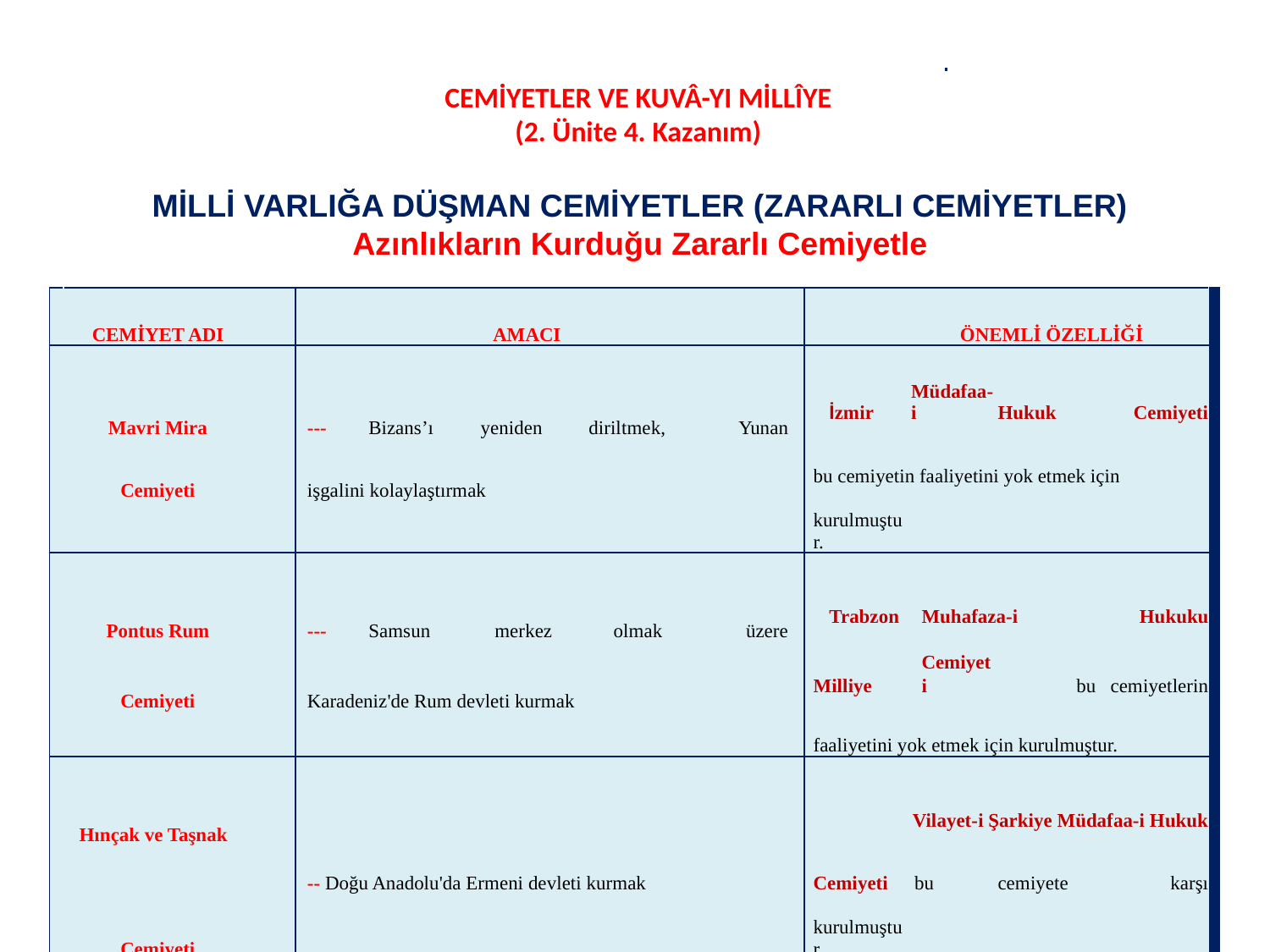

# CEMİYETLER VE KUVÂ-YI MİLLÎYE (2. Ünite 4. Kazanım)

MİLLİ VARLIĞA DÜŞMAN CEMİYETLER (ZARARLI CEMİYETLER)
Azınlıkların Kurduğu Zararlı Cemiyetle

|  |  | CEMİYET ADI |  |  |  |  | AMACI |  |  |  |  |  |  |  |  |  | ÖNEMLİ ÖZELLİĞİ |  |  |  |  |
| --- | --- | --- | --- | --- | --- | --- | --- | --- | --- | --- | --- | --- | --- | --- | --- | --- | --- | --- | --- | --- | --- |
|  |  |  |  |  |  |  |  |  |  |  |  |  |  |  |  |  |  |  |  |  |  |
|  |  | Mavri Mira |  |  | --- | Bizans’ı | yeniden |  |  |  | diriltmek, |  | Yunan |  |  | İzmir | Müdafaa-i |  | Hukuk | Cemiyeti |  |
|  |  |  |  |  |  |  |  |  |  |  |  |  |  |  |  |  |  |  |  |  |  |
|  |  |  |  |  |  |  |  |  |  |  |  |  |  |  |  | bu cemiyetin faaliyetini yok etmek için |  |  |  |  |  |
|  |  | Cemiyeti |  |  | işgalini kolaylaştırmak |  |  |  |  |  |  |  |  |  |  |  |  |  |  |  |  |
|  |  |  |  |  |  |  |  |  |  |  |  |  |  |  |  | kurulmuştur. |  |  |  |  |  |
|  |  |  |  |  |  |  |  |  |  |  |  |  |  |  |  |  |  |  |  |  |  |
|  |  | Pontus Rum |  |  | --- | Samsun | merkez |  |  |  | olmak |  | üzere |  |  | Trabzon |  | Muhafaza-i |  | Hukuku |  |
|  |  |  |  |  |  |  |  |  |  |  |  |  |  |  |  |  |  |  |  |  |  |
|  |  |  |  |  |  |  |  |  |  |  |  |  |  |  |  | Milliye | Cemiyeti |  | bu cemiyetlerin |  |  |
|  |  | Cemiyeti |  |  | Karadeniz'de Rum devleti kurmak |  |  |  |  |  |  |  |  |  |  |  |  |  |  |  |  |
|  |  |  |  |  |  |  |  |  |  |  |  |  |  |  |  | faaliyetini yok etmek için kurulmuştur. |  |  |  |  |  |
|  |  |  |  |  |  |  |  |  |  |  |  |  |  |  |  |  |  |  |  |  |  |
|  | Hınçak ve Taşnak |  |  |  |  |  |  |  |  |  |  |  |  |  |  | Vilayet-i Şarkiye Müdafaa-i Hukuk |  |  |  |  |  |
|  |  |  |  |  |  |  |  |  |  |  |  |  |  |  |  |  |  |  |  |  |  |
|  |  |  |  |  | -- Doğu Anadolu'da Ermeni devleti kurmak |  |  |  |  |  |  |  |  |  |  | Cemiyeti |  | bu | cemiyete | karşı |  |
|  |  | Cemiyeti |  |  |  |  |  |  |  |  |  |  |  |  |  |  |  |  |  |  |  |
|  |  |  |  |  |  |  |  |  |  |  |  |  |  |  |  | kurulmuştur. |  |  |  |  |  |